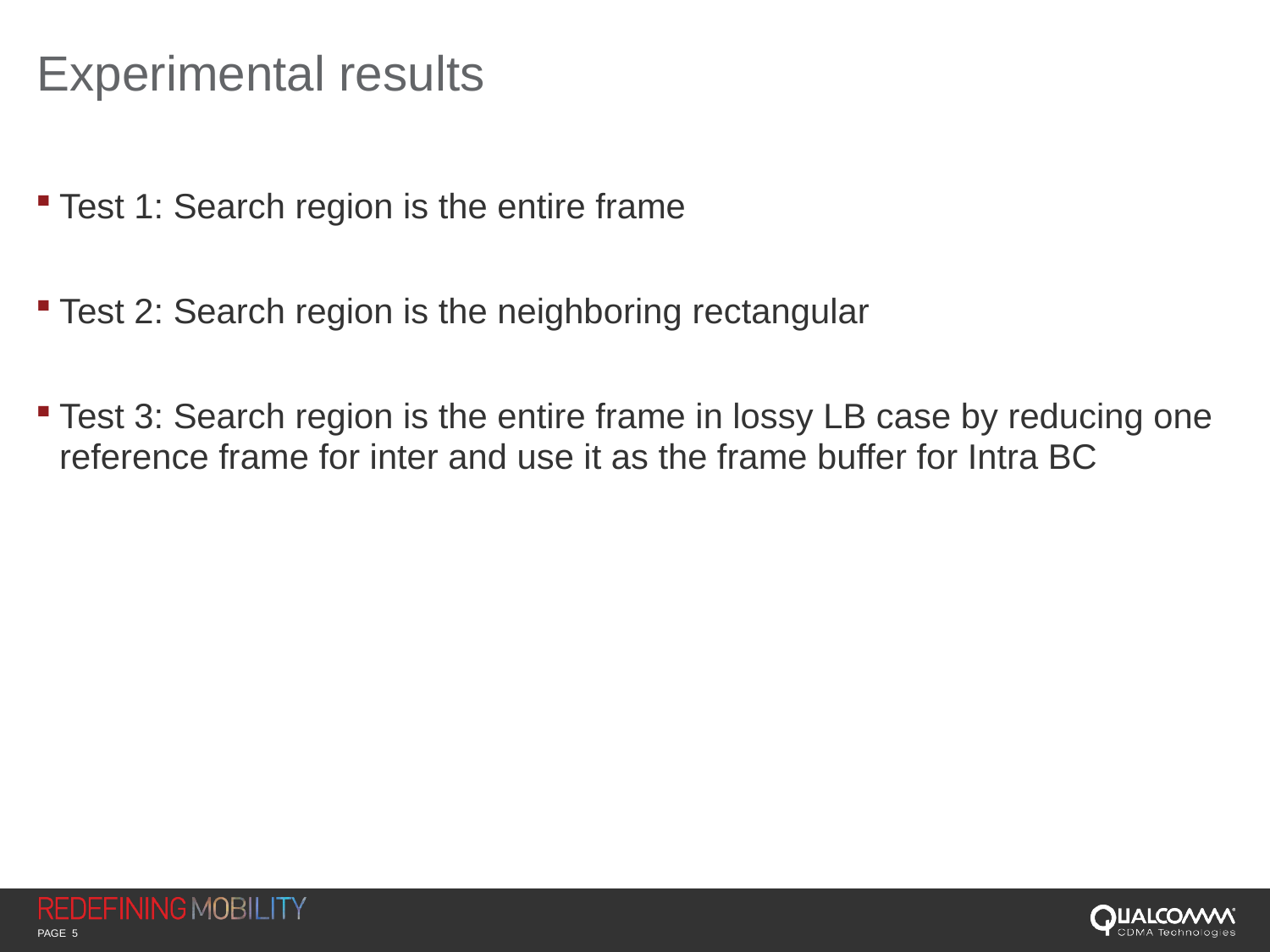

# Experimental results

Test 1: Search region is the entire frame

Test 2: Search region is the neighboring rectangular

Test 3: Search region is the entire frame in lossy LB case by reducing one reference frame for inter and use it as the frame buffer for Intra BC